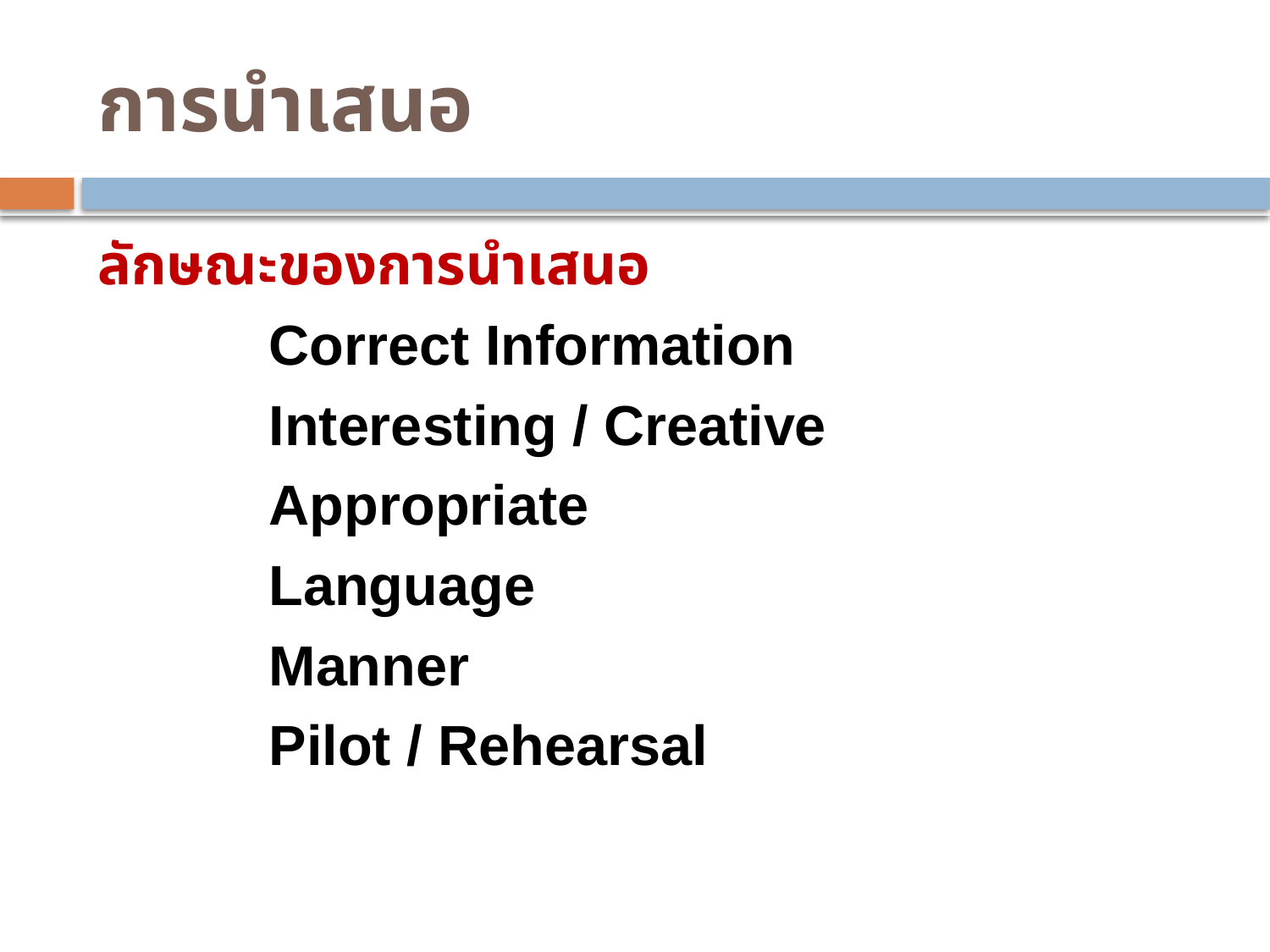

# การนำเสนอ
ลักษณะของการนำเสนอ
		Correct Information
		Interesting / Creative
		Appropriate
		Language
		Manner
		Pilot / Rehearsal